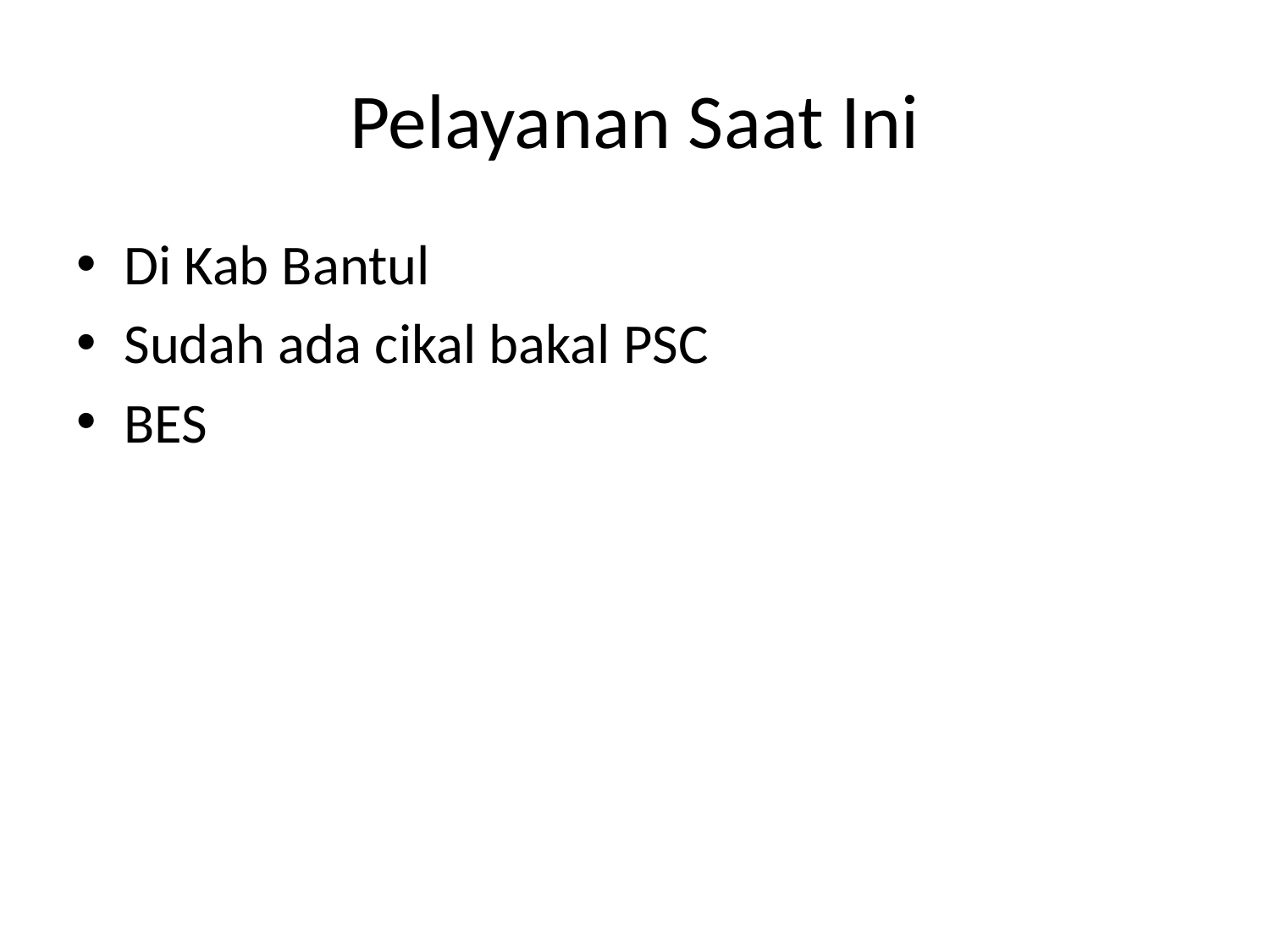

# Pelayanan Saat Ini
Di Kab Bantul
Sudah ada cikal bakal PSC
BES